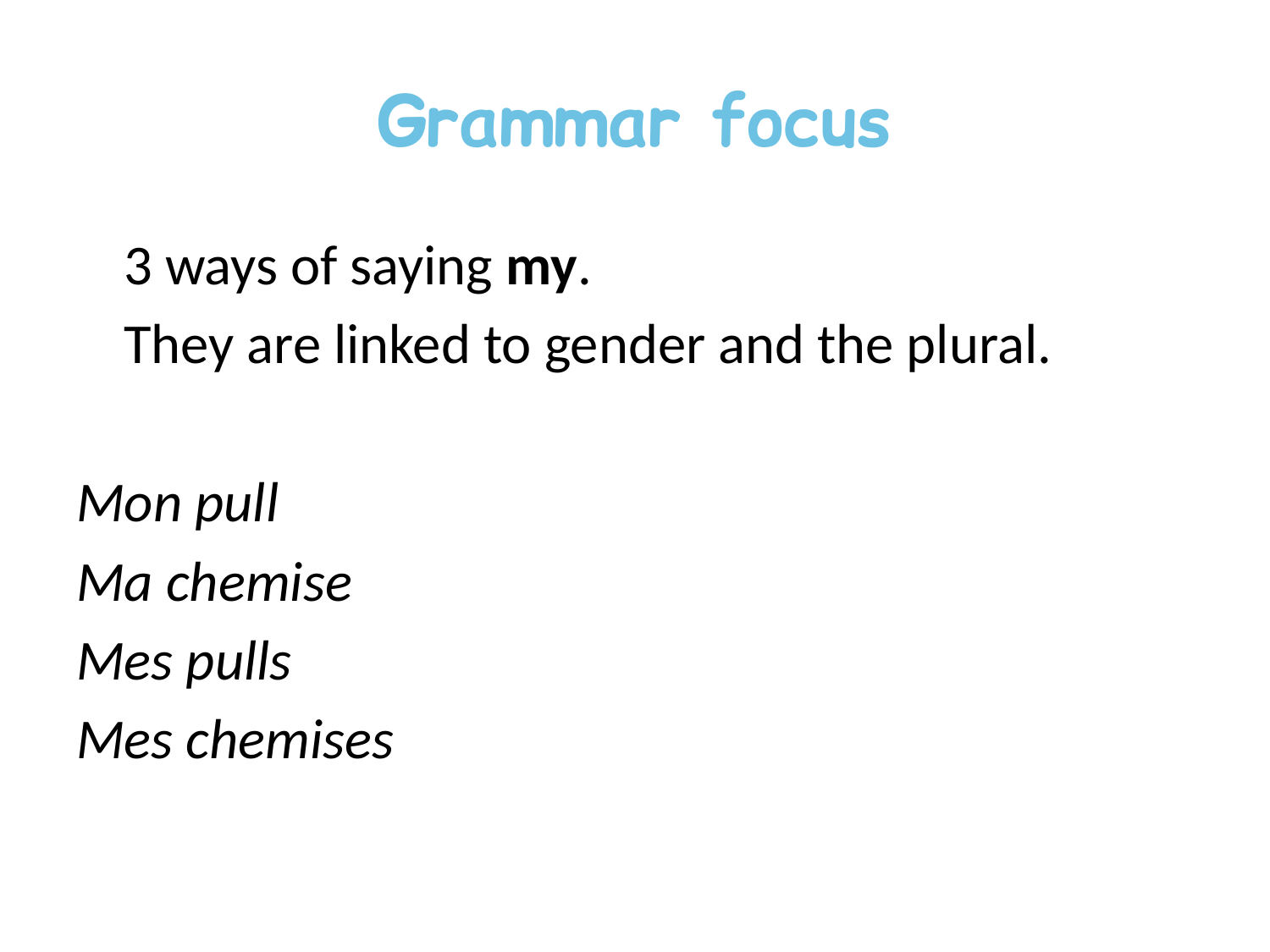

3 ways of saying my.
	They are linked to gender and the plural.

Mon pull
Ma chemise
Mes pulls
Mes chemises
# Grammar focus